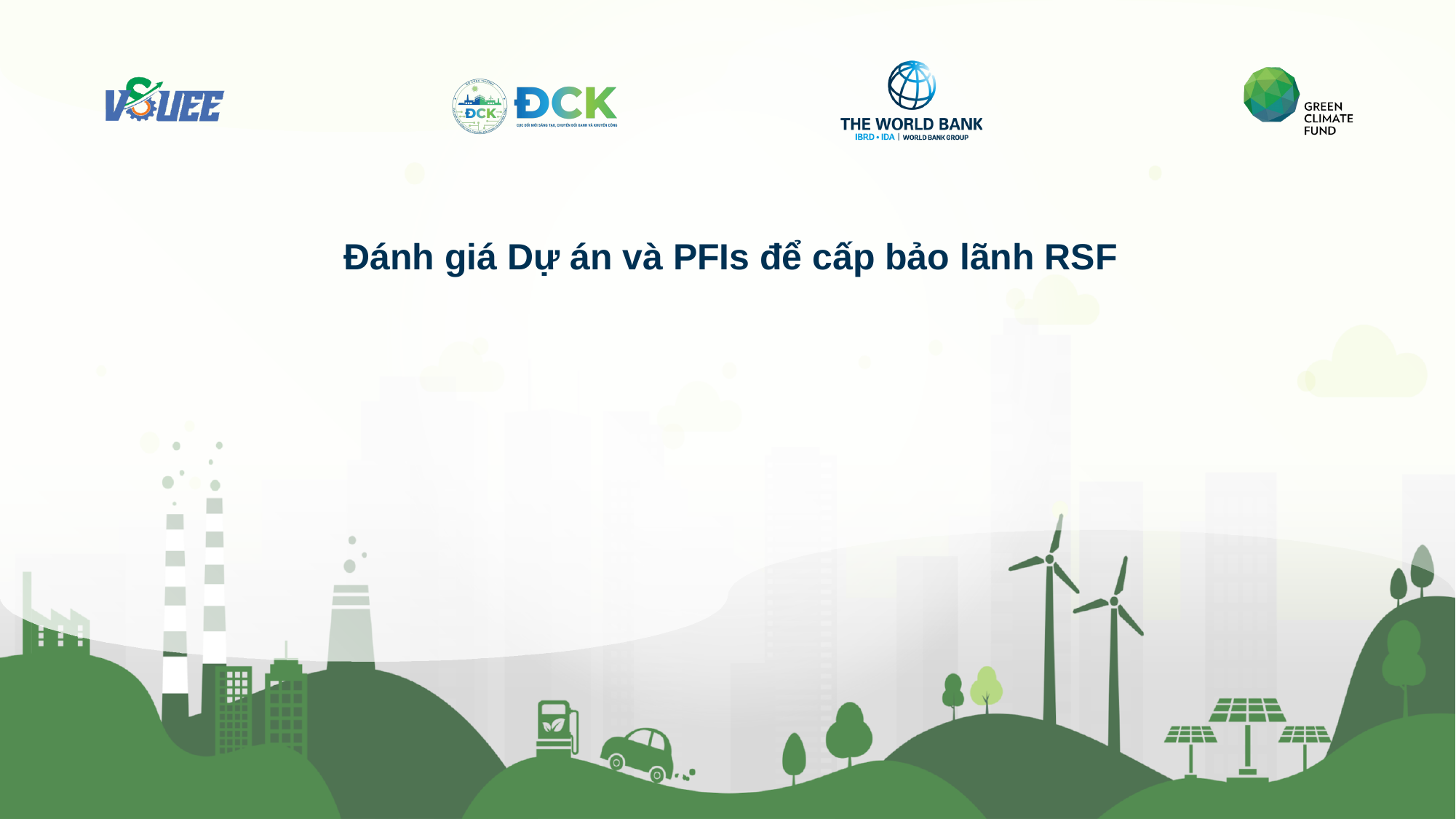

Đánh giá Dự án và PFIs để cấp bảo lãnh RSF